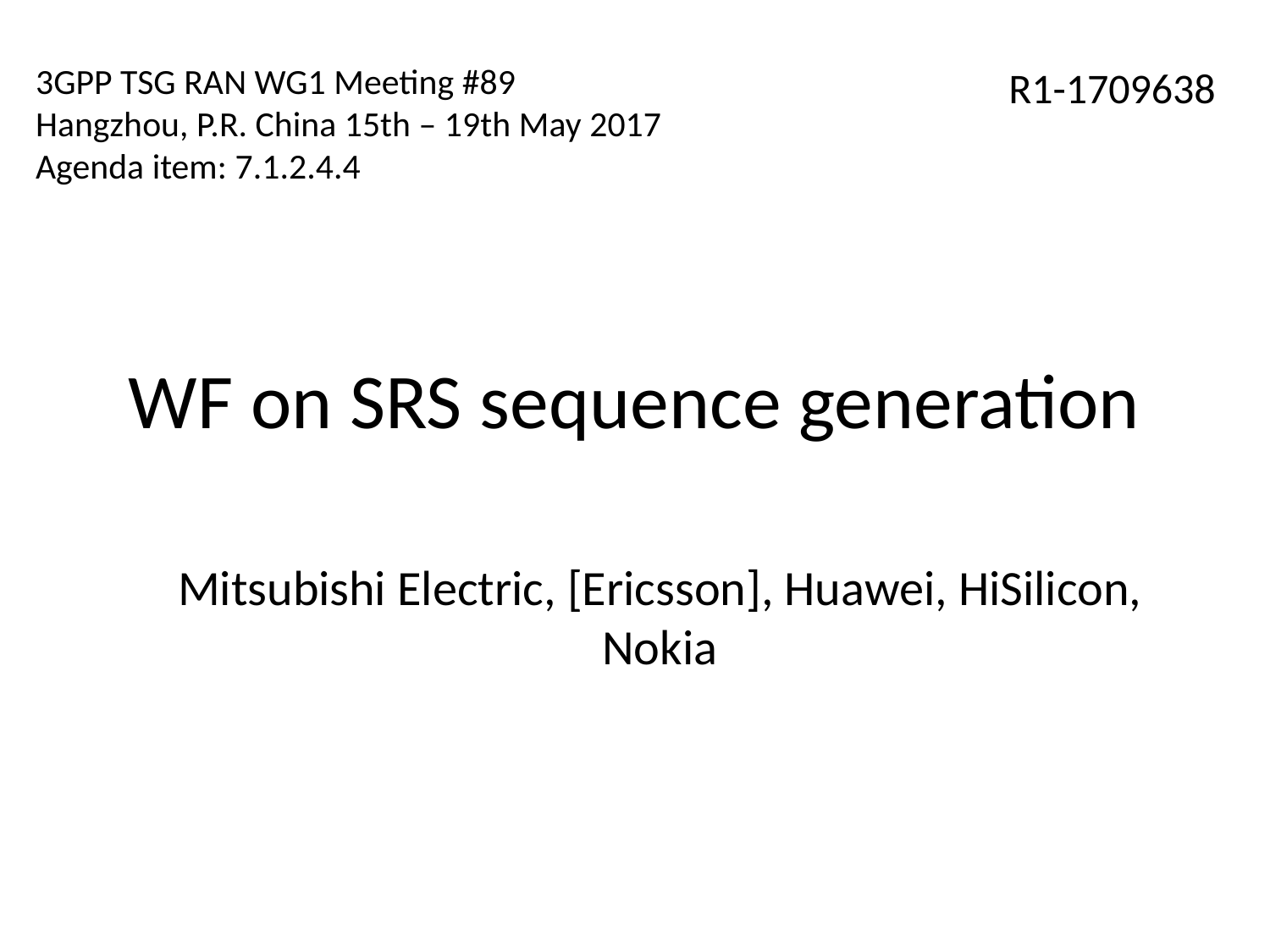

3GPP TSG RAN WG1 Meeting #89
Hangzhou, P.R. China 15th – 19th May 2017
Agenda item: 7.1.2.4.4
R1-1709638
# WF on SRS sequence generation
Mitsubishi Electric, [Ericsson], Huawei, HiSilicon, Nokia